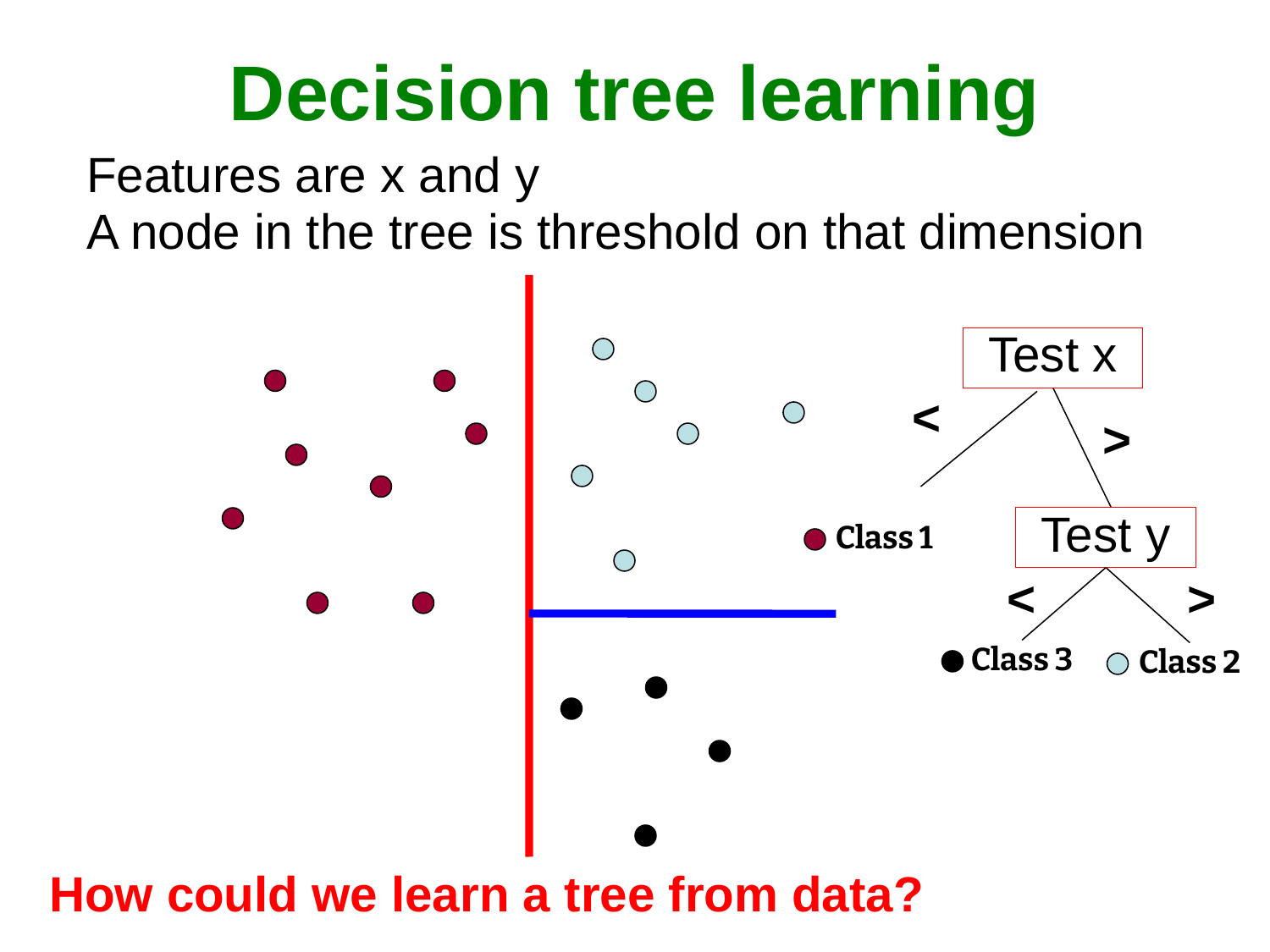

# Decision tree learning
Features are x and y
A node in the tree is threshold on that dimension

Test x

<

>

Test y
Class 1

<
>

Class 3
Class 2

How could we learn a tree from data?